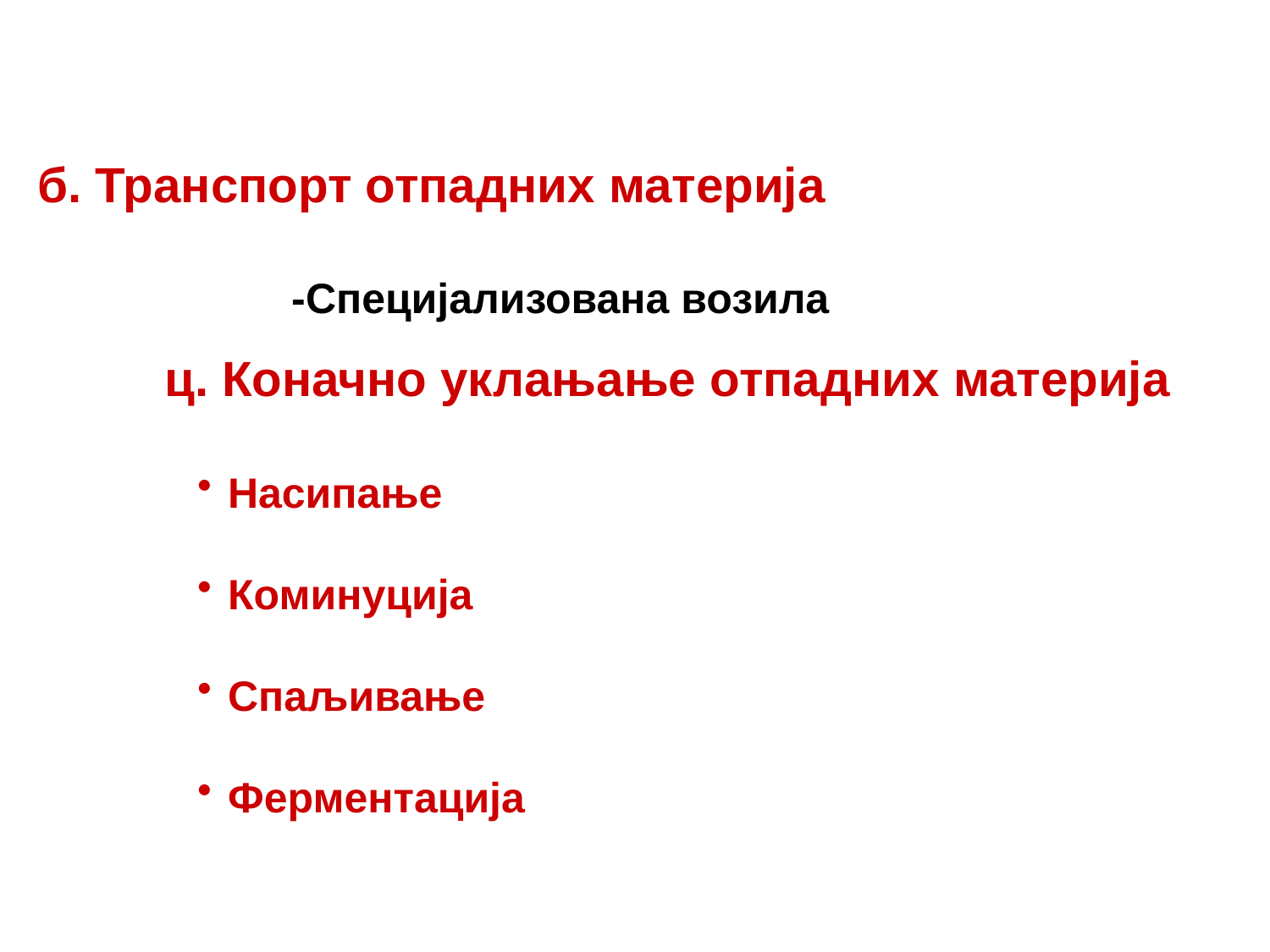

б. Транспорт отпадних материја

	-Специјализована возила
ц. Коначно уклањање отпадних материја

Насипање

Коминуција

Спаљивање

Ферментација